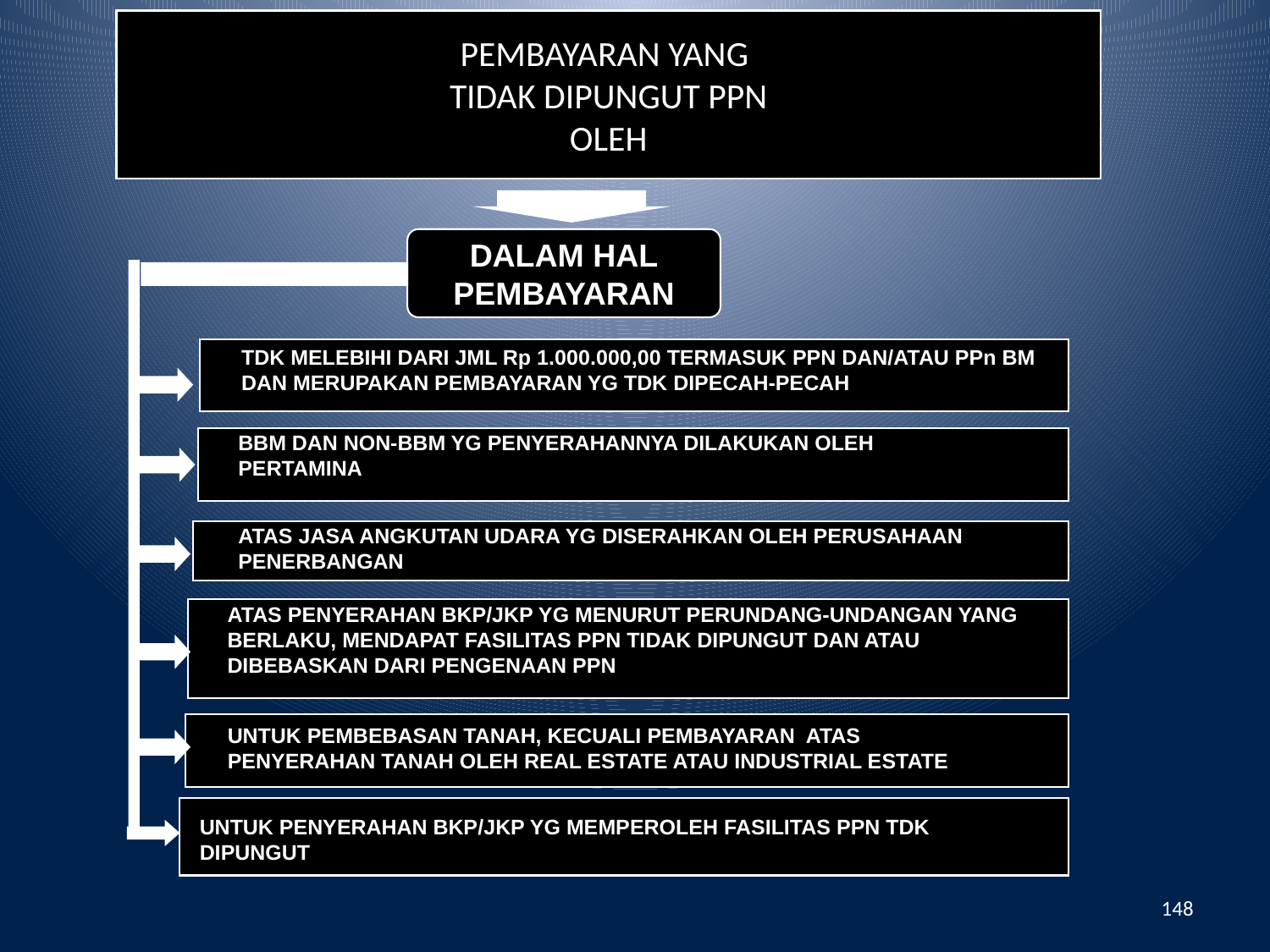

PEMBAYARAN YANG
TIDAK DIPUNGUT PPN
OLEH

DALAM HAL
PEMBAYARAN

TDK MELEBIHI DARI JML Rp 1.000.000,00 TERMASUK PPN DAN/ATAU PPn BM DAN MERUPAKAN PEMBAYARAN YG TDK DIPECAH-PECAH

BBM DAN NON-BBM YG PENYERAHANNYA DILAKUKAN OLEH PERTAMINA

ATAS JASA ANGKUTAN UDARA YG DISERAHKAN OLEH PERUSAHAAN PENERBANGAN

ATAS PENYERAHAN BKP/JKP YG MENURUT PERUNDANG-UNDANGAN YANG BERLAKU, MENDAPAT FASILITAS PPN TIDAK DIPUNGUT DAN ATAU DIBEBASKAN DARI PENGENAAN PPN

UNTUK PEMBEBASAN TANAH, KECUALI PEMBAYARAN  ATAS PENYERAHAN TANAH OLEH REAL ESTATE ATAU INDUSTRIAL ESTATE

UNTUK PENYERAHAN BKP/JKP YG MEMPEROLEH FASILITAS PPN TDK DIPUNGUT

148